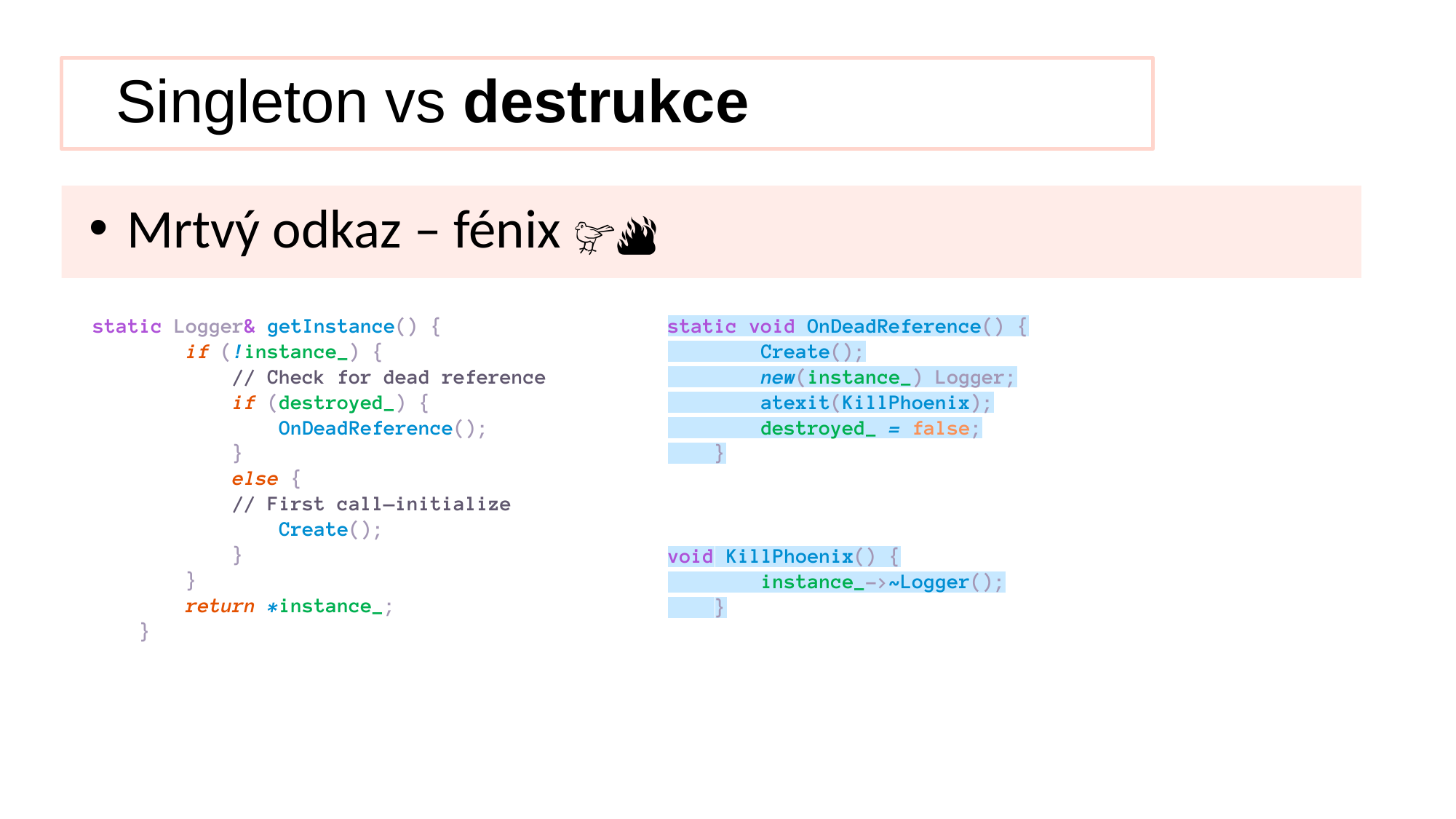

# Singleton vs destrukce

Mrtvý odkaz – fénix 🐦‍🔥

static Logger& getInstance() {
        if (!instance_) {
            // Check for dead reference
            if (destroyed_) {
                OnDeadReference();
            }
            else {
            // First call—initialize
                Create();
            }
        }
        return *instance_;
    }

static void OnDeadReference() {
        Create();
        new(instance_) Logger;
        atexit(KillPhoenix);
        destroyed_ = false;
    }

void KillPhoenix() {
        instance_->~Logger();
    }